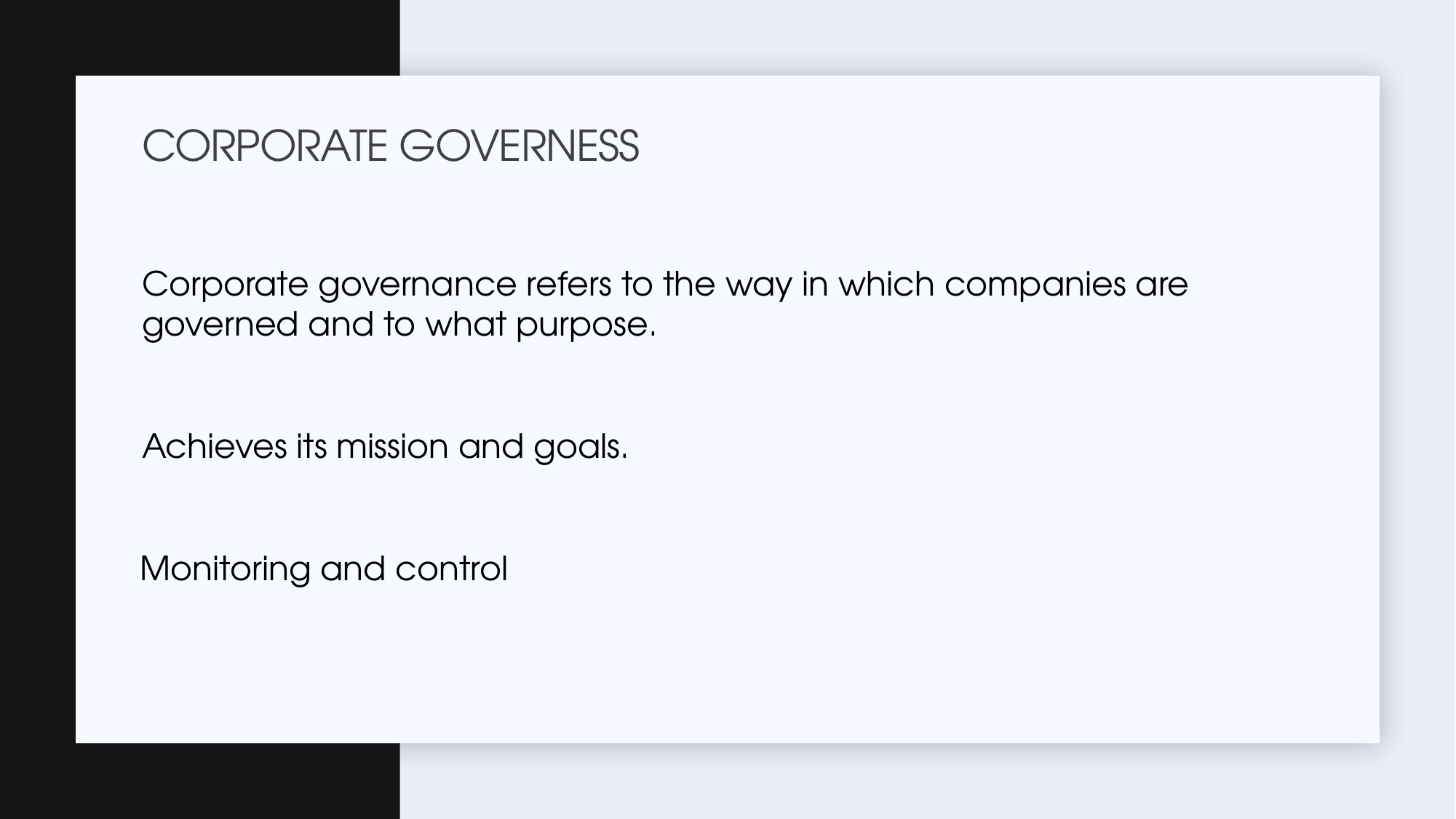

# Corporate governess
Corporate governance refers to the way in which companies are governed and to what purpose.

Achieves its mission and goals.

 Monitoring and control